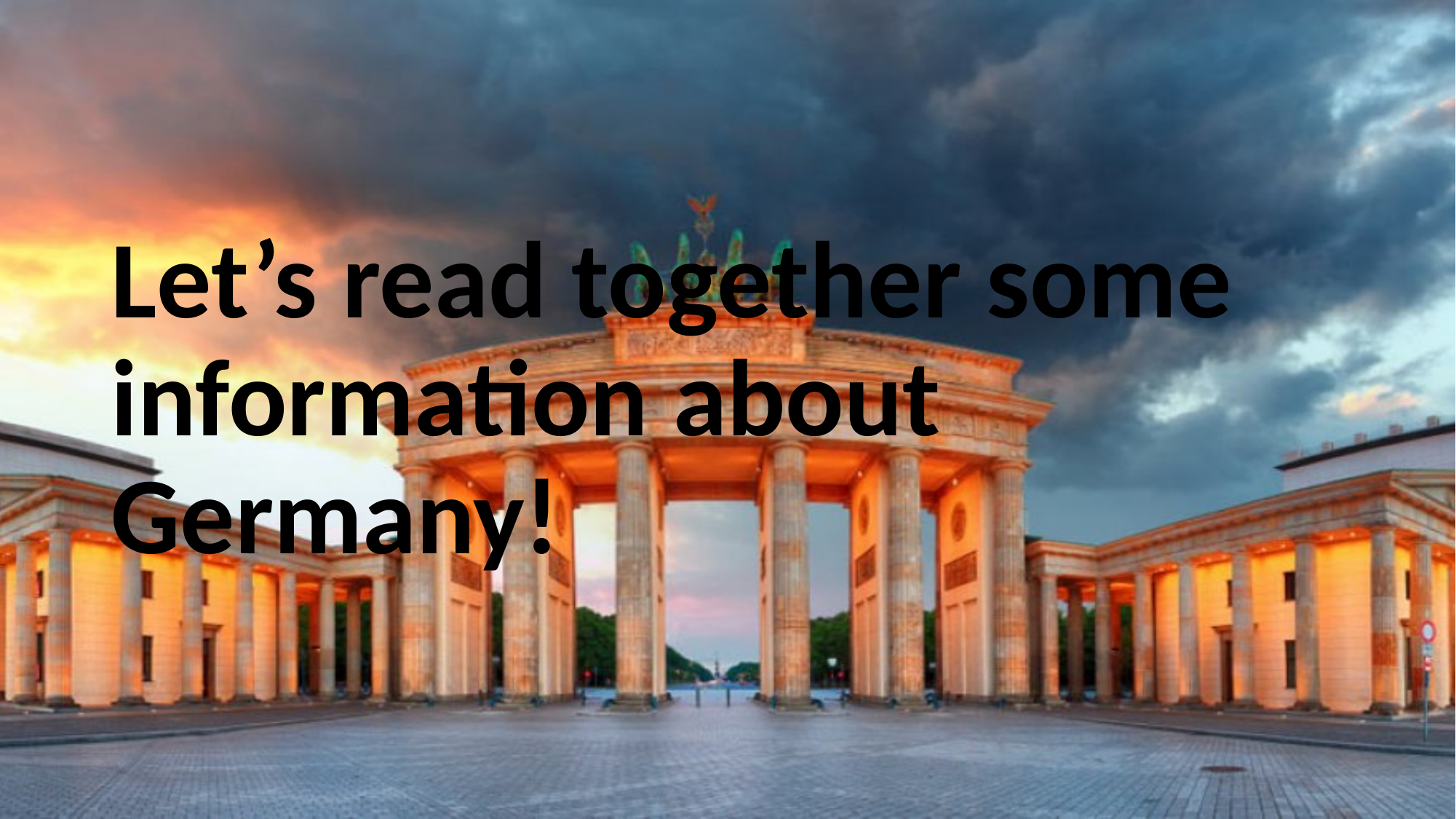

Let’s read together some information about Germany!